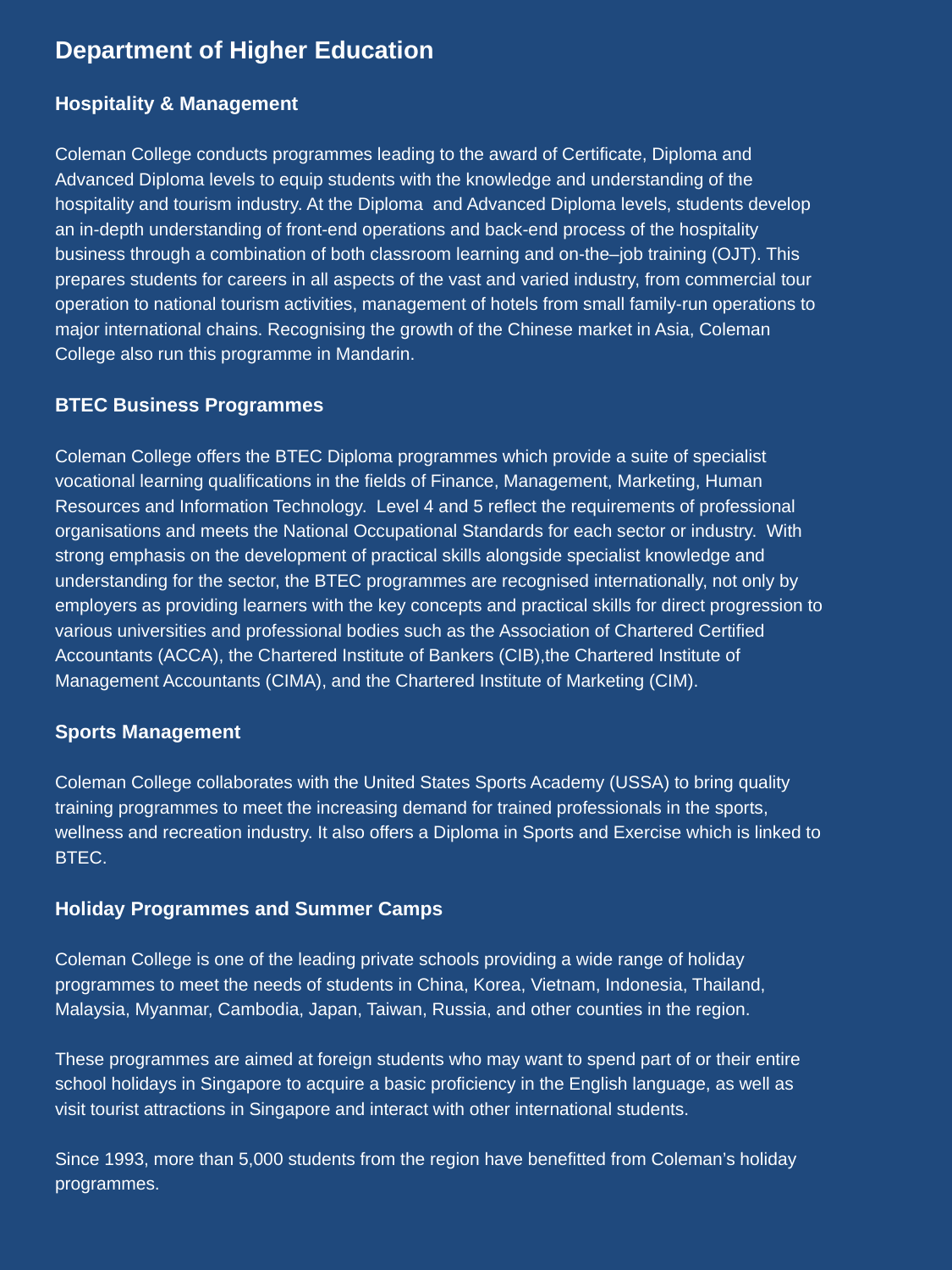

# Department of Higher Education
Hospitality & Management

Coleman College conducts programmes leading to the award of Certificate, Diploma and
Advanced Diploma levels to equip students with the knowledge and understanding of the
hospitality and tourism industry. At the Diploma  and Advanced Diploma levels, students develop
an in-depth understanding of front-end operations and back-end process of the hospitality
business through a combination of both classroom learning and on-the–job training (OJT). This
prepares students for careers in all aspects of the vast and varied industry, from commercial tour
operation to national tourism activities, management of hotels from small family-run operations to
major international chains. Recognising the growth of the Chinese market in Asia, Coleman
College also run this programme in Mandarin.

BTEC Business Programmes

Coleman College offers the BTEC Diploma programmes which provide a suite of specialist
vocational learning qualifications in the fields of Finance, Management, Marketing, Human
Resources and Information Technology.  Level 4 and 5 reflect the requirements of professional
organisations and meets the National Occupational Standards for each sector or industry.  With
strong emphasis on the development of practical skills alongside specialist knowledge and
understanding for the sector, the BTEC programmes are recognised internationally, not only by
employers as providing learners with the key concepts and practical skills for direct progression to
various universities and professional bodies such as the Association of Chartered Certified
Accountants (ACCA), the Chartered Institute of Bankers (CIB),the Chartered Institute of
Management Accountants (CIMA), and the Chartered Institute of Marketing (CIM).

Sports Management

Coleman College collaborates with the United States Sports Academy (USSA) to bring quality
training programmes to meet the increasing demand for trained professionals in the sports,
wellness and recreation industry. It also offers a Diploma in Sports and Exercise which is linked to
BTEC.

Holiday Programmes and Summer Camps

Coleman College is one of the leading private schools providing a wide range of holiday
programmes to meet the needs of students in China, Korea, Vietnam, Indonesia, Thailand,
Malaysia, Myanmar, Cambodia, Japan, Taiwan, Russia, and other counties in the region.

These programmes are aimed at foreign students who may want to spend part of or their entire
school holidays in Singapore to acquire a basic proficiency in the English language, as well as
visit tourist attractions in Singapore and interact with other international students.

Since 1993, more than 5,000 students from the region have benefitted from Coleman’s holiday
programmes.